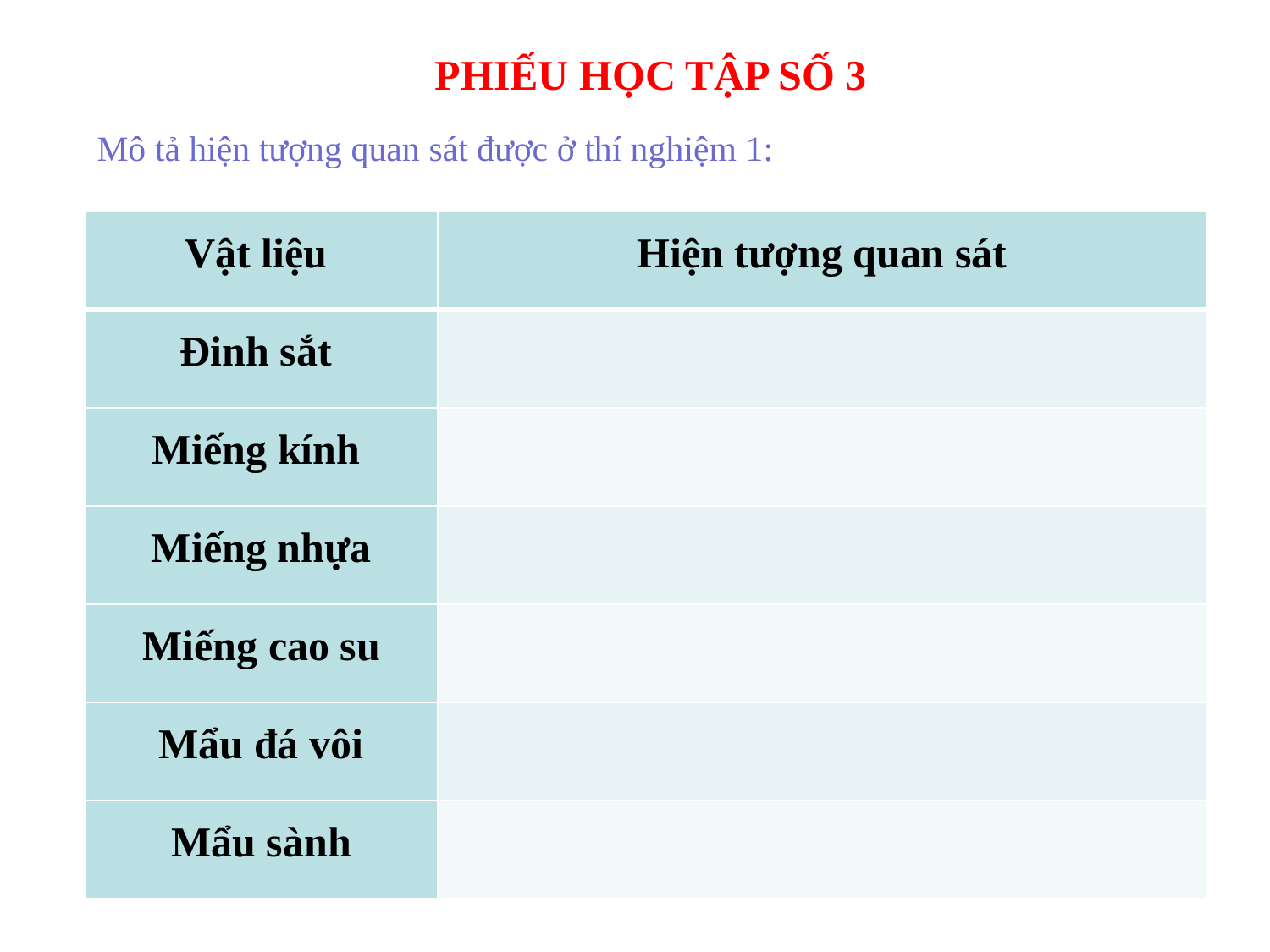

PHIẾU HỌC TẬP SỐ 3

Mô tả hiện tượng quan sát được ở thí nghiệm 1:
| Vật liệu | Hiện tượng quan sát |
| --- | --- |
| Đinh sắt |  |
| Miếng kính |  |
| Miếng nhựa |  |
| Miếng cao su |  |
| Mẩu đá vôi |  |
| Mẩu sành |  |